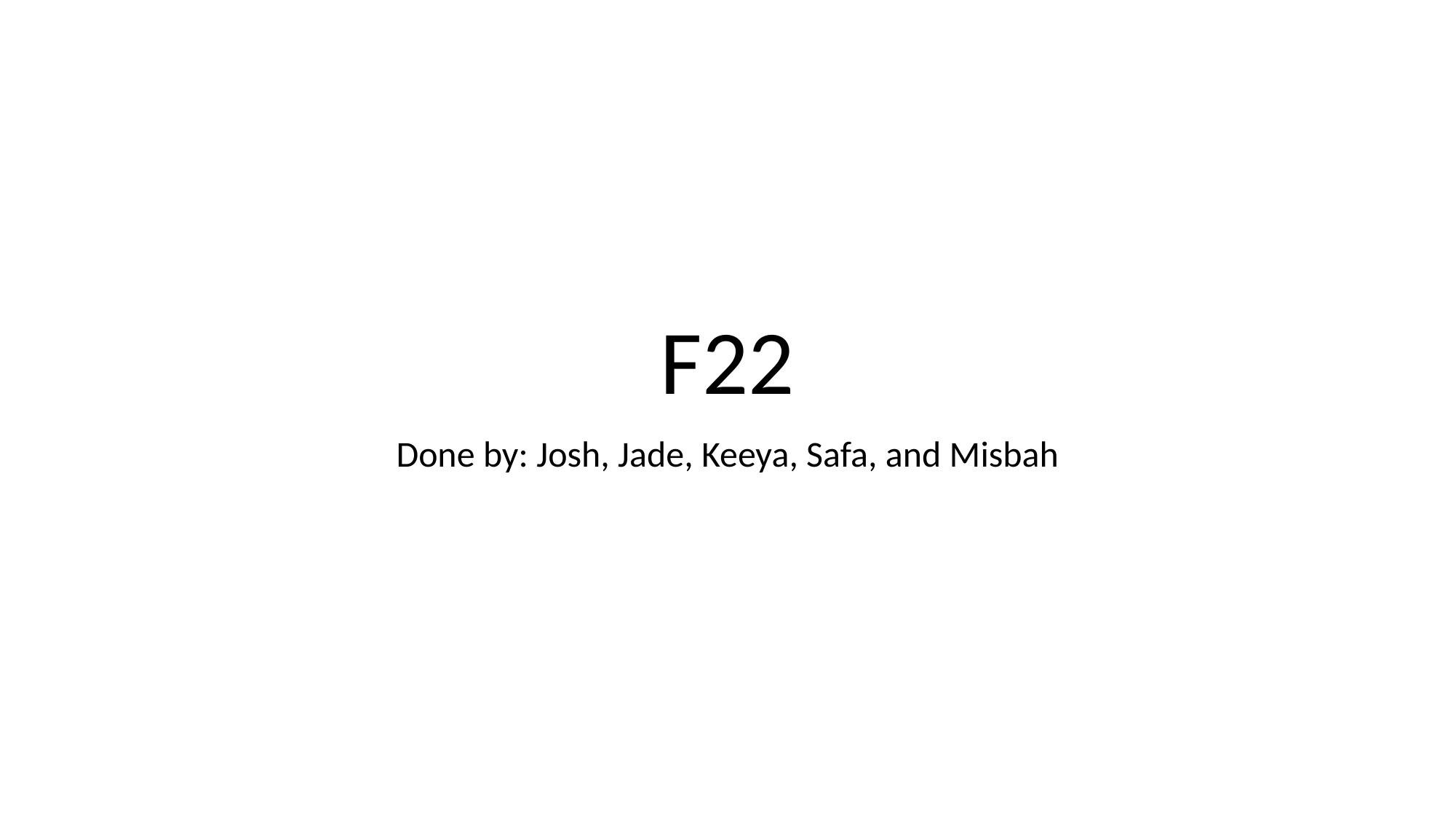

# F22
Done by: Josh, Jade, Keeya, Safa, and Misbah